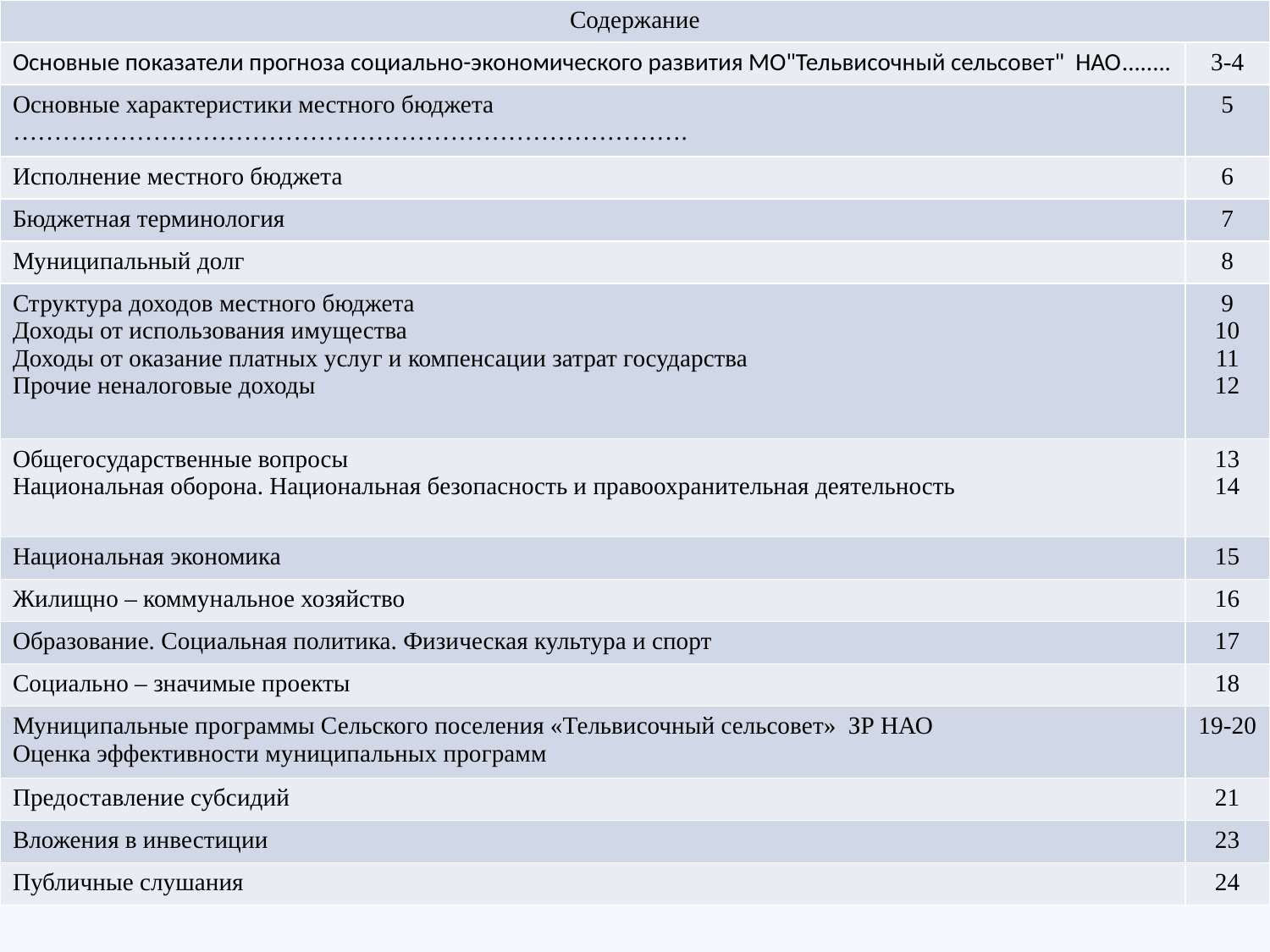

| Содержание |  |
| --- | --- |
| Основные показатели прогноза социально-экономического развития МО"Тельвисочный сельсовет" НАО........ | 3-4 |
| Основные характеристики местного бюджета ………………………………………………………………………. | 5 |
| Исполнение местного бюджета | 6 |
| Бюджетная терминология | 7 |
| Муниципальный долг | 8 |
| Структура доходов местного бюджета Доходы от использования имущества Доходы от оказание платных услуг и компенсации затрат государства Прочие неналоговые доходы | 9 10 11 12 |
| Общегосударственные вопросы Национальная оборона. Национальная безопасность и правоохранительная деятельность | 13 14 |
| Национальная экономика | 15 |
| Жилищно – коммунальное хозяйство | 16 |
| Образование. Социальная политика. Физическая культура и спорт | 17 |
| Социально – значимые проекты | 18 |
| Муниципальные программы Сельского поселения «Тельвисочный сельсовет» ЗР НАО Оценка эффективности муниципальных программ | 19-20 |
| Предоставление субсидий | 21 |
| Вложения в инвестиции | 23 |
| Публичные слушания | 24 |